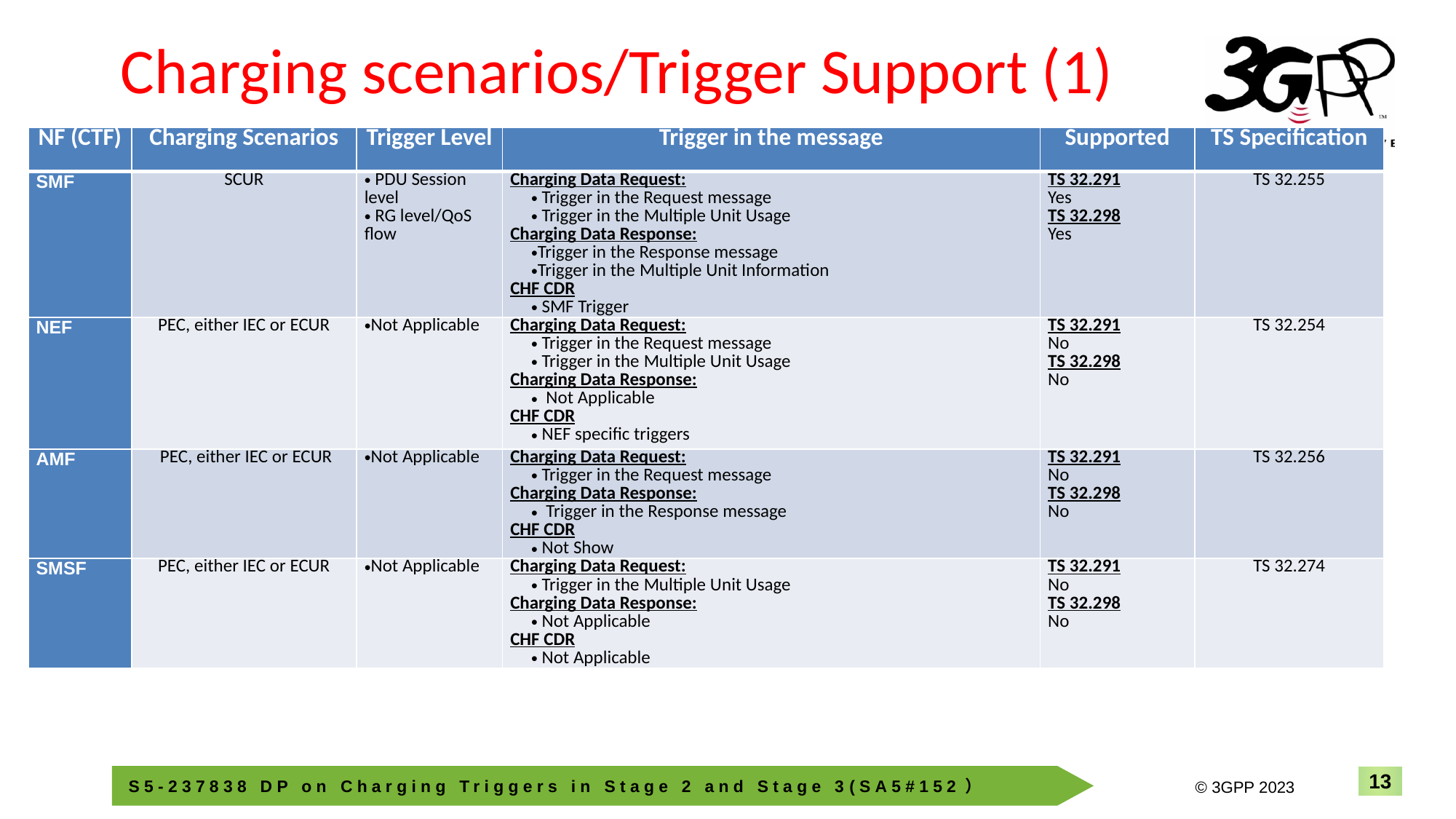

# Charging scenarios/Trigger Support (1)
| NF (CTF) | Charging Scenarios | Trigger Level | Trigger in the message | Supported | TS Specification |
| --- | --- | --- | --- | --- | --- |
| SMF | SCUR | PDU Session level RG level/QoS flow | Charging Data Request: Trigger in the Request message Trigger in the Multiple Unit Usage Charging Data Response: Trigger in the Response message Trigger in the Multiple Unit Information CHF CDR SMF Trigger | TS 32.291 Yes TS 32.298 Yes | TS 32.255 |
| NEF | PEC, either IEC or ECUR | Not Applicable | Charging Data Request: Trigger in the Request message Trigger in the Multiple Unit Usage Charging Data Response: Not Applicable CHF CDR NEF specific triggers | TS 32.291 No TS 32.298 No | TS 32.254 |
| AMF | PEC, either IEC or ECUR | Not Applicable | Charging Data Request: Trigger in the Request message Charging Data Response: Trigger in the Response message CHF CDR Not Show | TS 32.291 No TS 32.298 No | TS 32.256 |
| SMSF | PEC, either IEC or ECUR | Not Applicable | Charging Data Request: Trigger in the Multiple Unit Usage Charging Data Response: Not Applicable CHF CDR Not Applicable | TS 32.291 No TS 32.298 No | TS 32.274 |